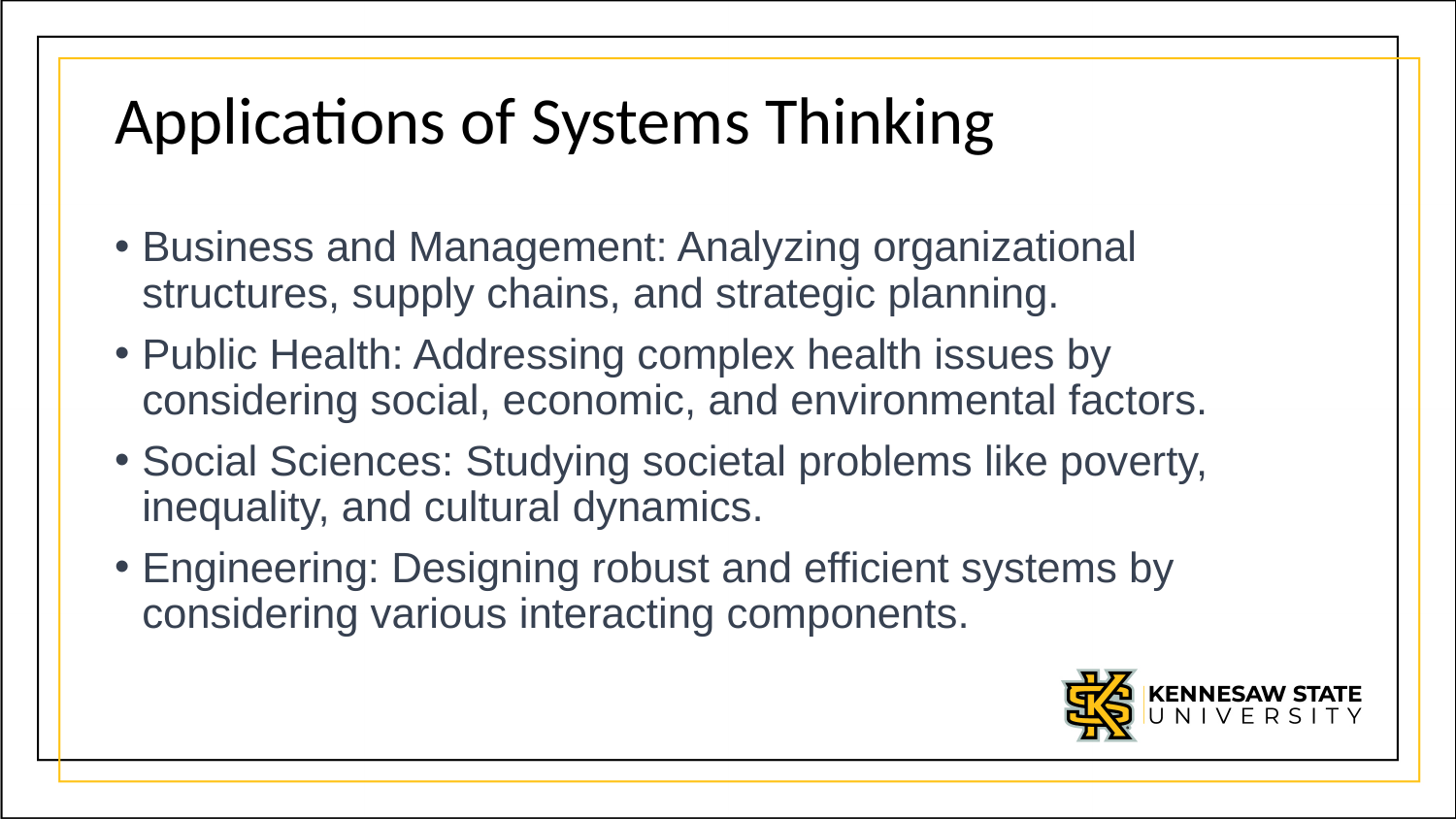

# Applications of Systems Thinking
Business and Management: Analyzing organizational structures, supply chains, and strategic planning.
Public Health: Addressing complex health issues by considering social, economic, and environmental factors.
Social Sciences: Studying societal problems like poverty, inequality, and cultural dynamics.
Engineering: Designing robust and efficient systems by considering various interacting components.